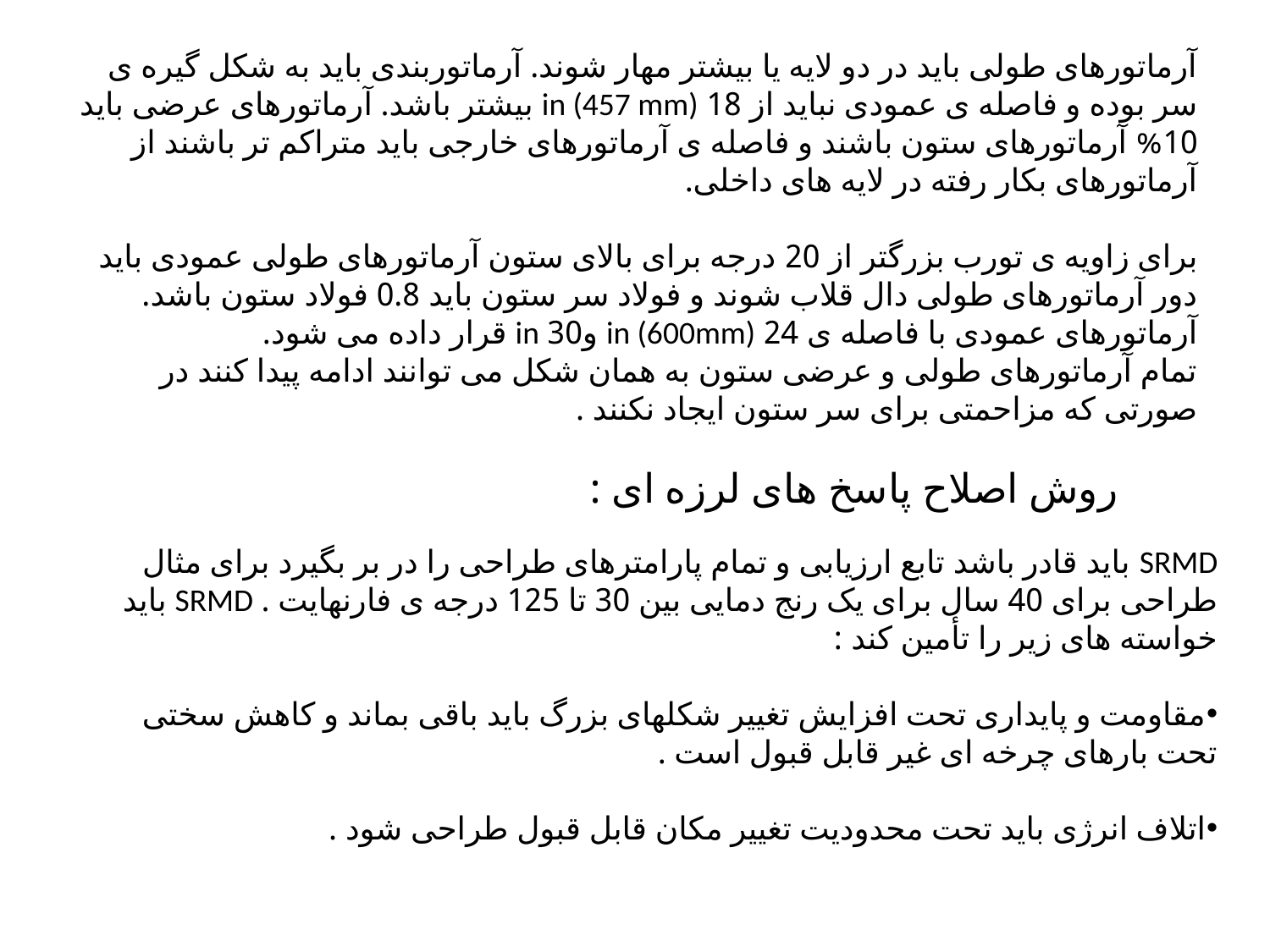

آرماتورهای طولی باید در دو لایه یا بیشتر مهار شوند. آرماتوربندی باید به شکل گیره ی سر بوده و فاصله ی عمودی نباید از 18 in (457 mm) بیشتر باشد. آرماتورهای عرضی باید 10% آرماتورهای ستون باشند و فاصله ی آرماتورهای خارجی باید متراکم تر باشند از آرماتورهای بکار رفته در لایه های داخلی.

برای زاویه ی تورب بزرگتر از 20 درجه برای بالای ستون آرماتورهای طولی عمودی باید دور آرماتورهای طولی دال قلاب شوند و فولاد سر ستون باید 0.8 فولاد ستون باشد. آرماتورهای عمودی با فاصله ی 24 in (600mm) و30 in قرار داده می شود.
تمام آرماتورهای طولی و عرضی ستون به همان شکل می توانند ادامه پیدا کنند در صورتی که مزاحمتی برای سر ستون ایجاد نکنند .
روش اصلاح پاسخ های لرزه ای :
SRMD باید قادر باشد تابع ارزیابی و تمام پارامترهای طراحی را در بر بگیرد برای مثال طراحی برای 40 سال برای یک رنج دمایی بین 30 تا 125 درجه ی فارنهایت . SRMD باید خواسته های زیر را تأمین کند :

مقاومت و پایداری تحت افزایش تغییر شکلهای بزرگ باید باقی بماند و کاهش سختی تحت بارهای چرخه ای غیر قابل قبول است .

اتلاف انرژی باید تحت محدودیت تغییر مکان قابل قبول طراحی شود .